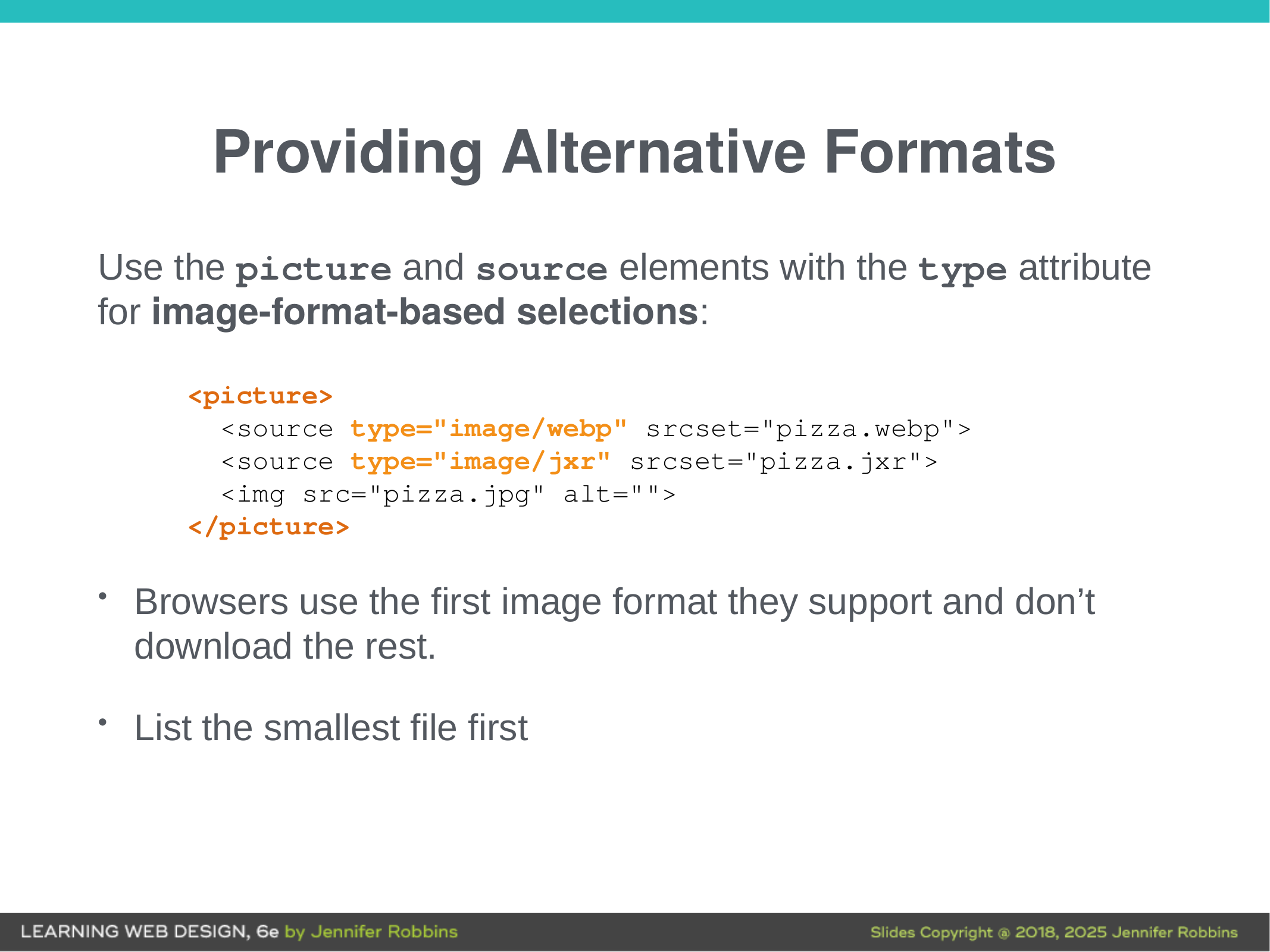

# Providing Alternative Formats
Use the picture and source elements with the type attribute for image-format-based selections:
<picture>
  <source type="image/webp" srcset="pizza.webp">
  <source type="image/jxr" srcset="pizza.jxr">
  <img src="pizza.jpg" alt="">
</picture>
Browsers use the first image format they support and don’t download the rest.
List the smallest file first